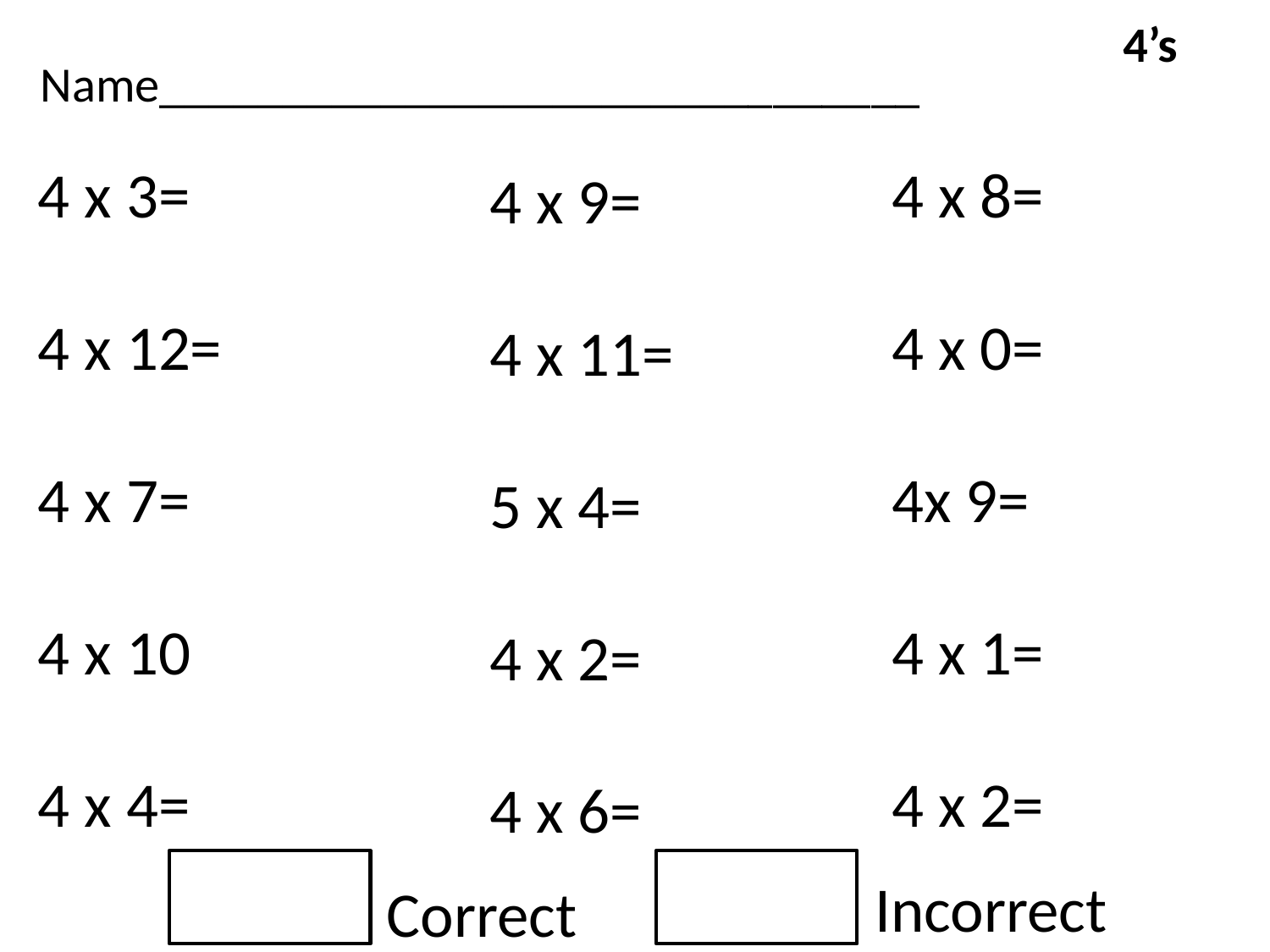

4’s
Name_______________________________
4 x 3=

4 x 12=

4 x 7=

4 x 10

4 x 4=

4 x 8=

4 x 0=

4x 9=

4 x 1=

4 x 2=

4 x 9=

4 x 11=

5 x 4=

4 x 2=

4 x 6=

Incorrect
Correct